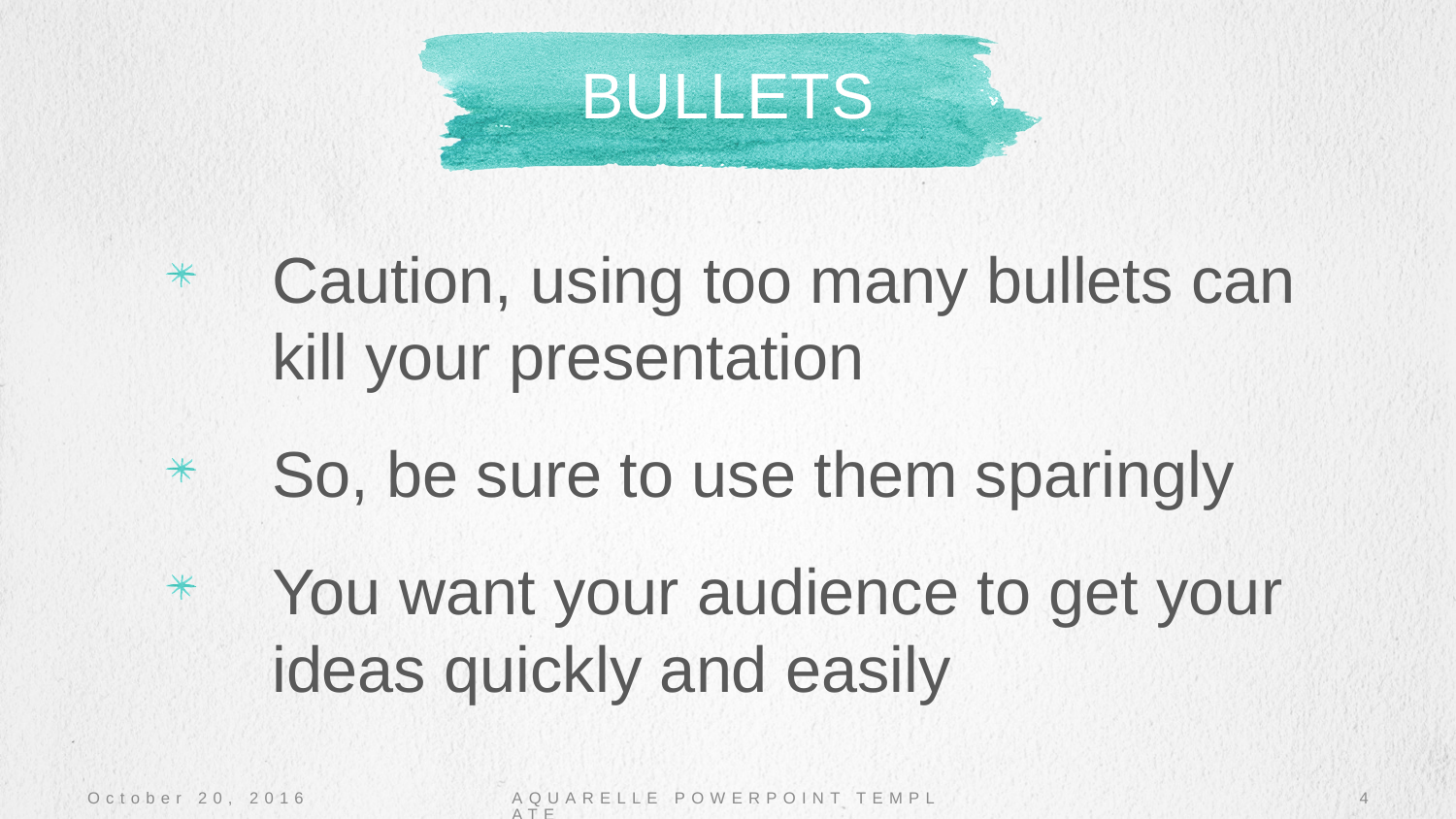

# Bullets
Caution, using too many bullets can kill your presentation
So, be sure to use them sparingly
You want your audience to get your ideas quickly and easily

October 20, 2016
AQUARELLE POWERPOINT TEMPLATE
4